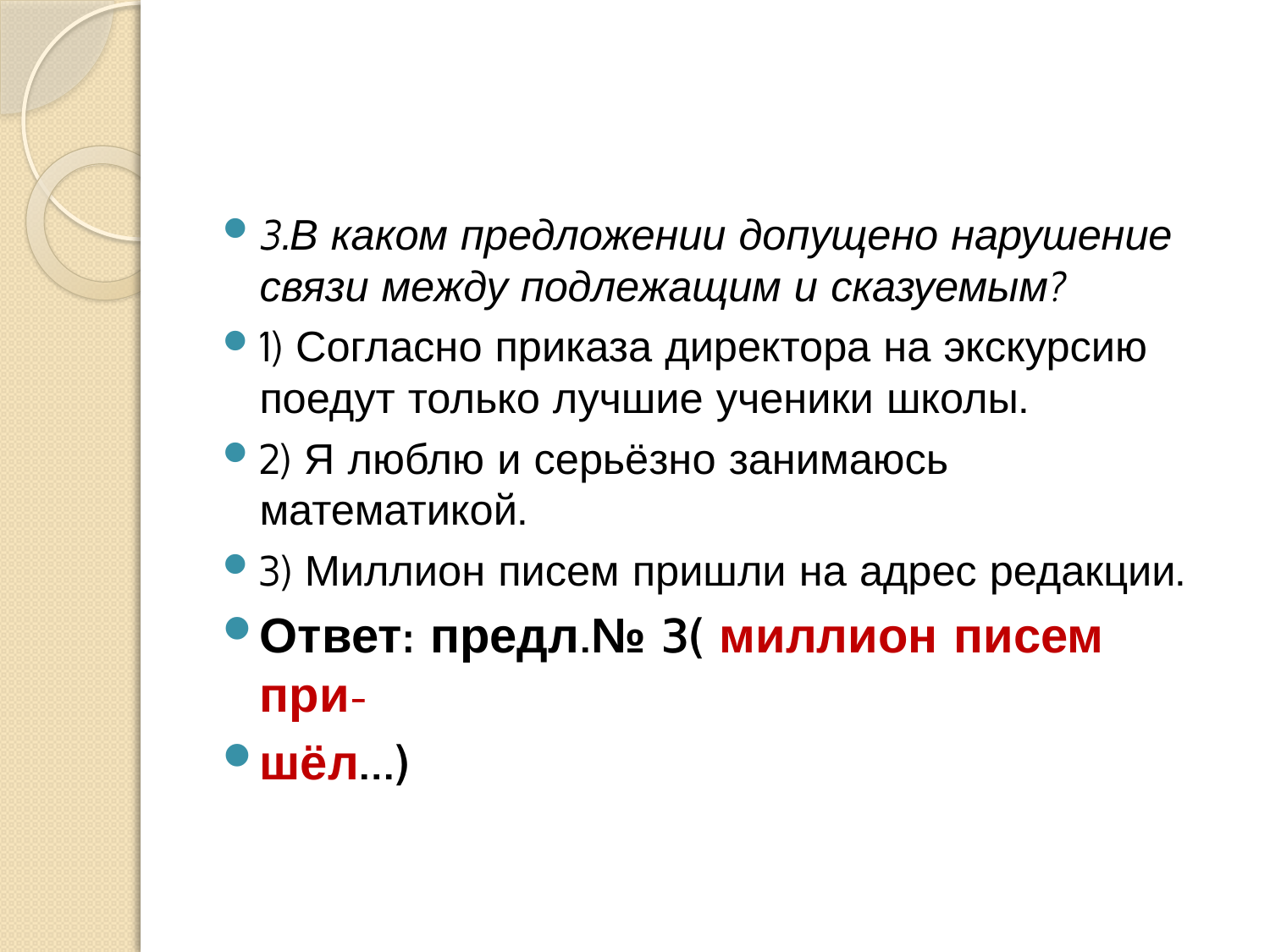

#
3.В каком предложении допущено нарушение связи между подлежащим и сказуемым?
1) Согласно приказа директора на экскурсию поедут только лучшие ученики школы.
2) Я люблю и серьёзно занимаюсь математикой.
3) Миллион писем пришли на адрес редакции.
Ответ: предл.№ 3( миллион писем при-
шёл…)